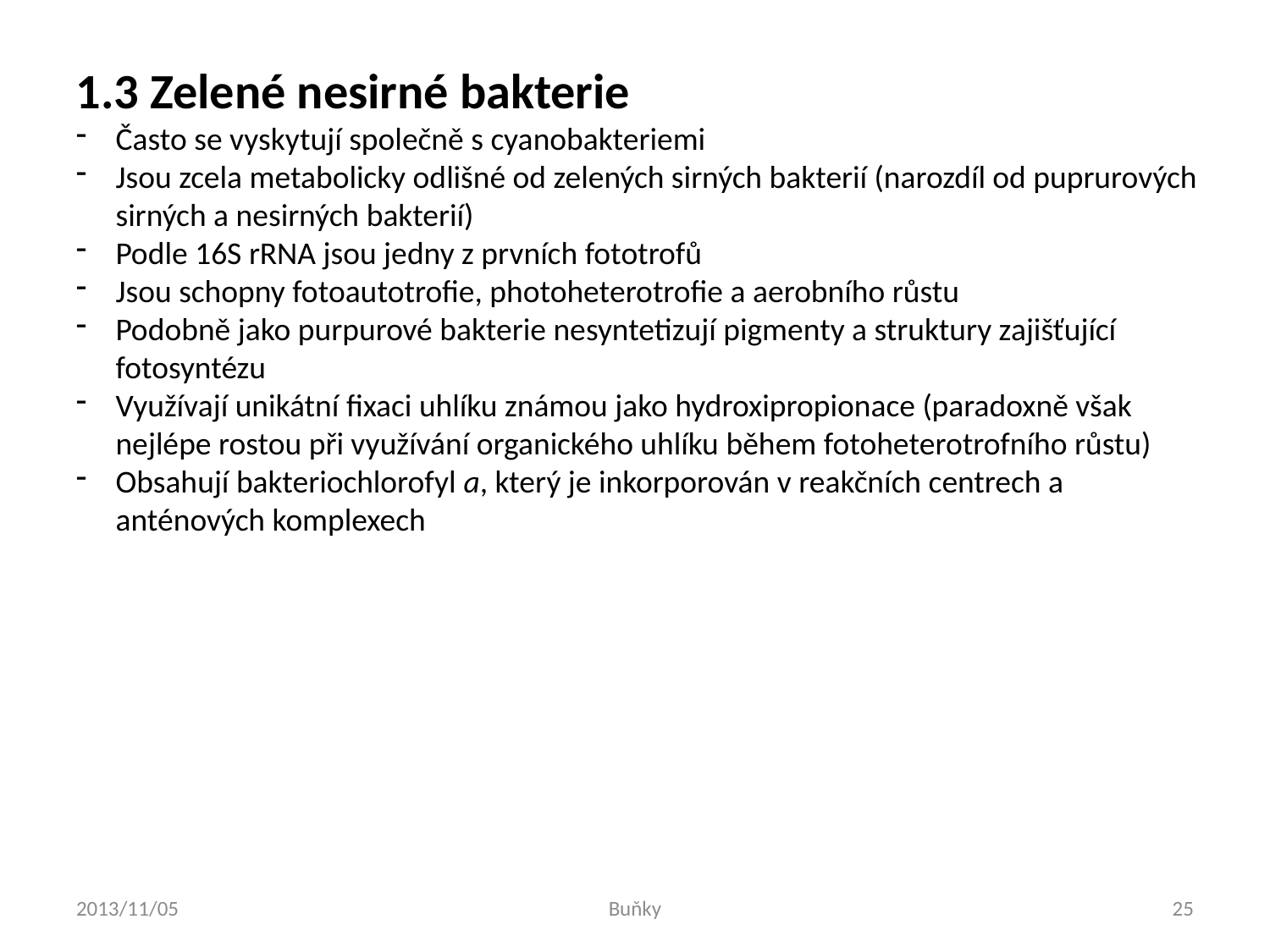

1.3 Zelené nesirné bakterie
Často se vyskytují společně s cyanobakteriemi
Jsou zcela metabolicky odlišné od zelených sirných bakterií (narozdíl od puprurových sirných a nesirných bakterií)
Podle 16S rRNA jsou jedny z prvních fototrofů
Jsou schopny fotoautotrofie, photoheterotrofie a aerobního růstu
Podobně jako purpurové bakterie nesyntetizují pigmenty a struktury zajišťující fotosyntézu
Využívají unikátní fixaci uhlíku známou jako hydroxipropionace (paradoxně však nejlépe rostou při využívání organického uhlíku během fotoheterotrofního růstu)
Obsahují bakteriochlorofyl a, který je inkorporován v reakčních centrech a anténových komplexech
2013/11/05
Buňky
25